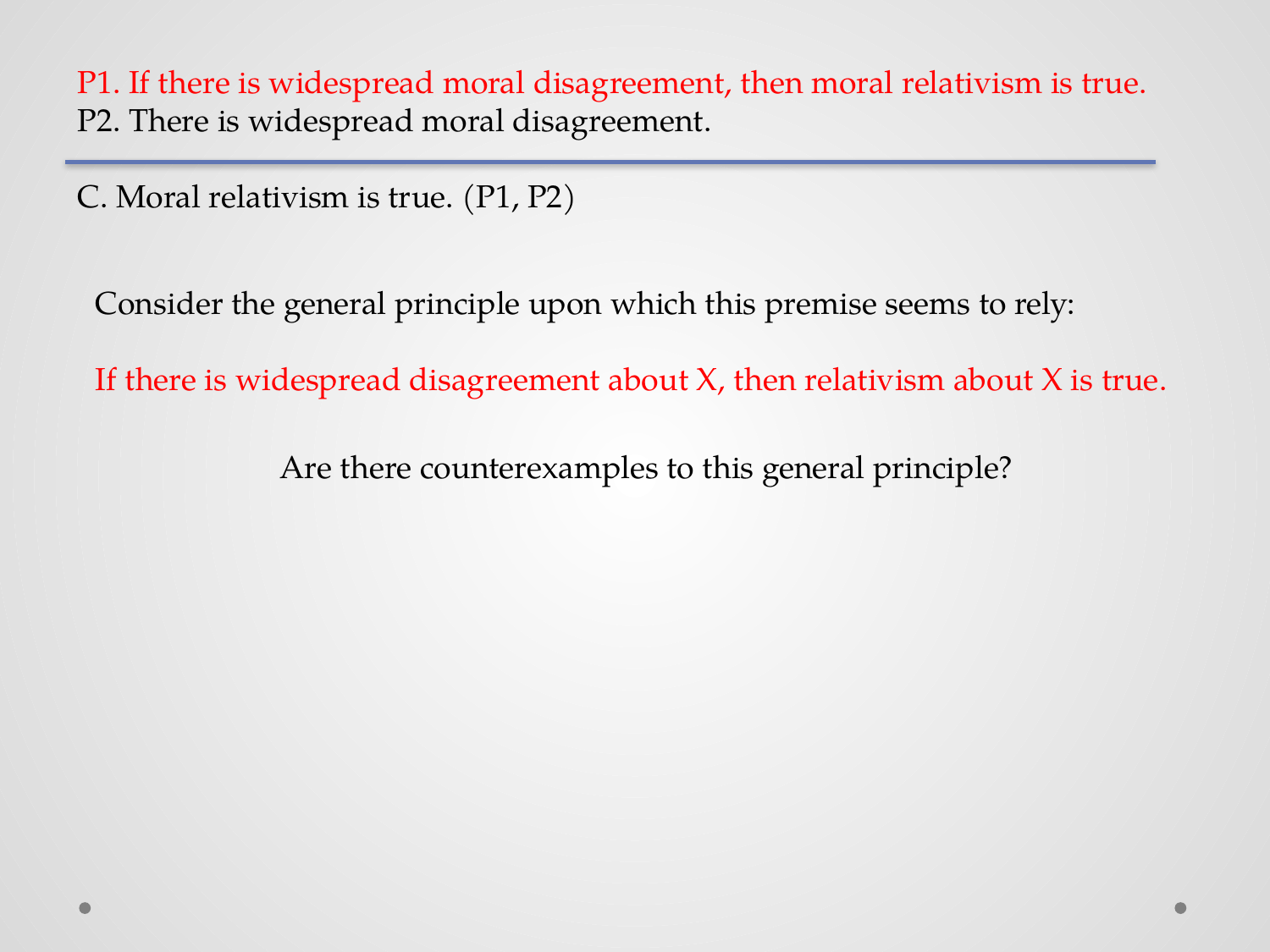

P1. If there is widespread moral disagreement, then moral relativism is true.
P2. There is widespread moral disagreement.

C. Moral relativism is true. (P1, P2)
Consider the general principle upon which this premise seems to rely:

If there is widespread disagreement about X, then relativism about X is true.
Are there counterexamples to this general principle?